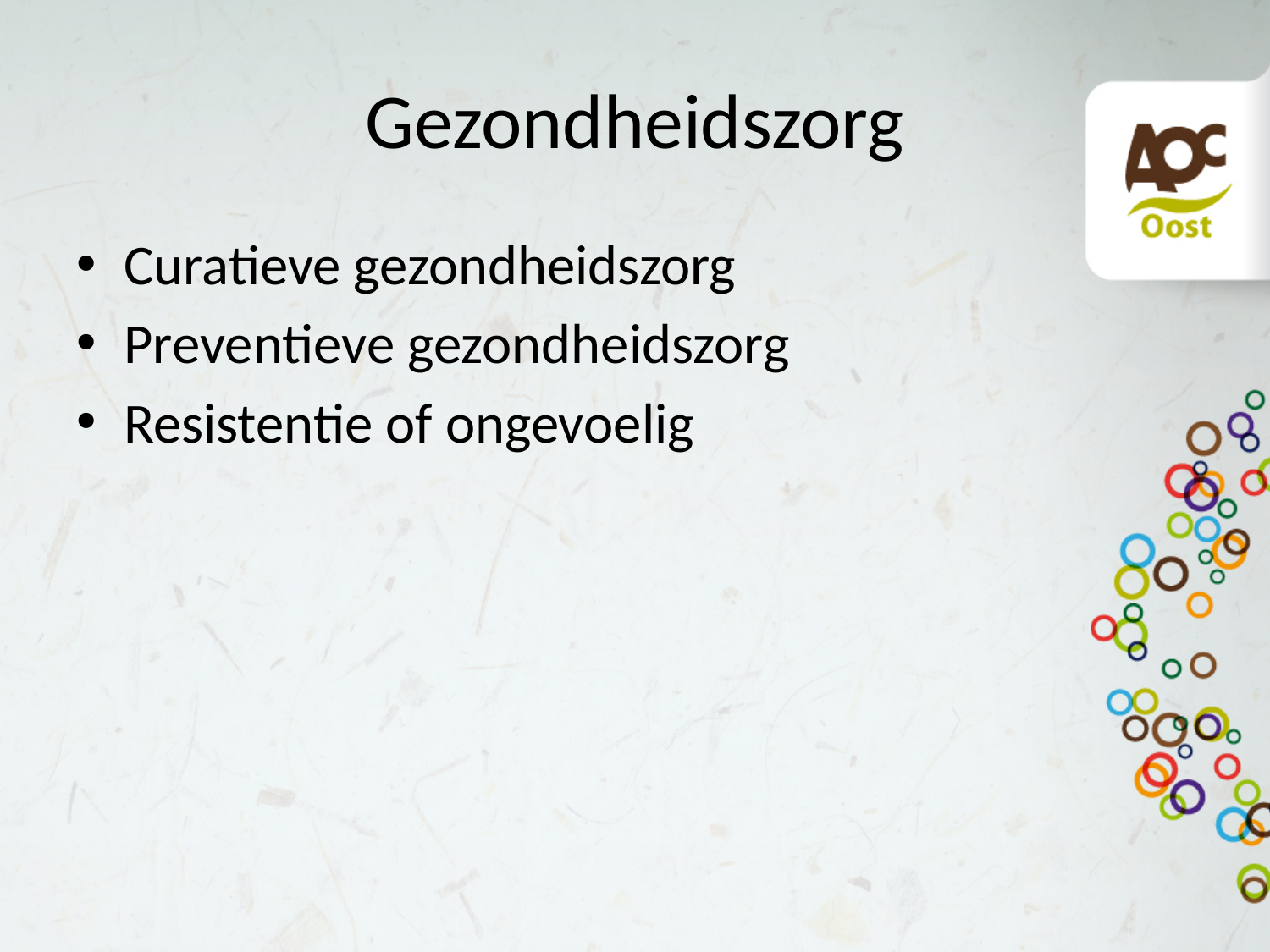

# Gezondheidszorg
Curatieve gezondheidszorg
Preventieve gezondheidszorg
Resistentie of ongevoelig